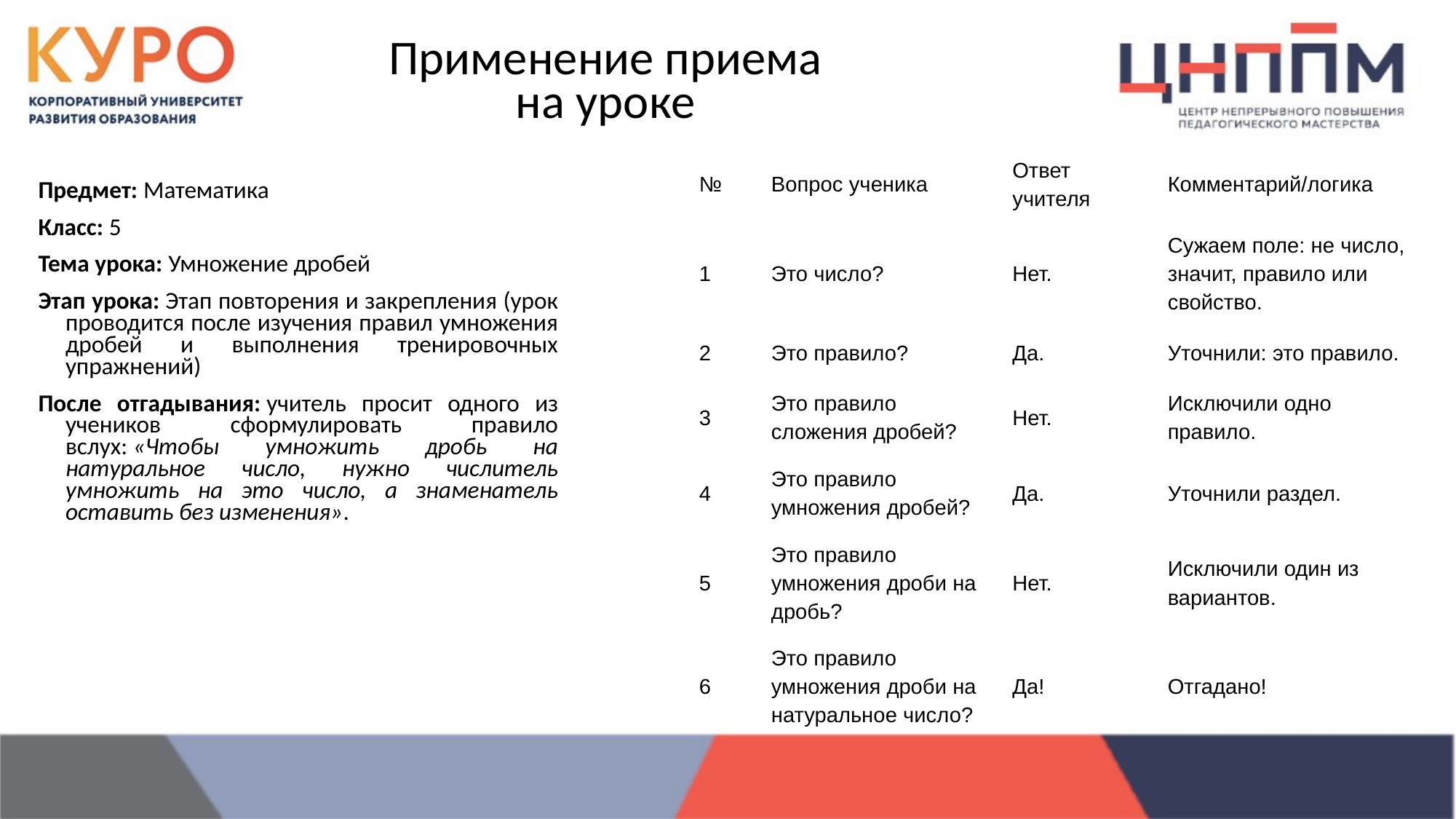

# Применение приема на уроке
| № | Вопрос ученика | Ответ учителя | Комментарий/логика |
| --- | --- | --- | --- |
| 1 | Это число? | Нет. | Сужаем поле: не число, значит, правило или свойство. |
| 2 | Это правило? | Да. | Уточнили: это правило. |
| 3 | Это правило сложения дробей? | Нет. | Исключили одно правило. |
| 4 | Это правило умножения дробей? | Да. | Уточнили раздел. |
| 5 | Это правило умножения дроби на дробь? | Нет. | Исключили один из вариантов. |
| 6 | Это правило умножения дроби на натуральное число? | Да! | Отгадано! |
Предмет: Математика
Класс: 5
Тема урока: Умножение дробей
Этап урока: Этап повторения и закрепления (урок проводится после изучения правил умножения дробей и выполнения тренировочных упражнений)
После отгадывания: учитель просит одного из учеников сформулировать правило вслух: «Чтобы умножить дробь на натуральное число, нужно числитель умножить на это число, а знаменатель оставить без изменения».